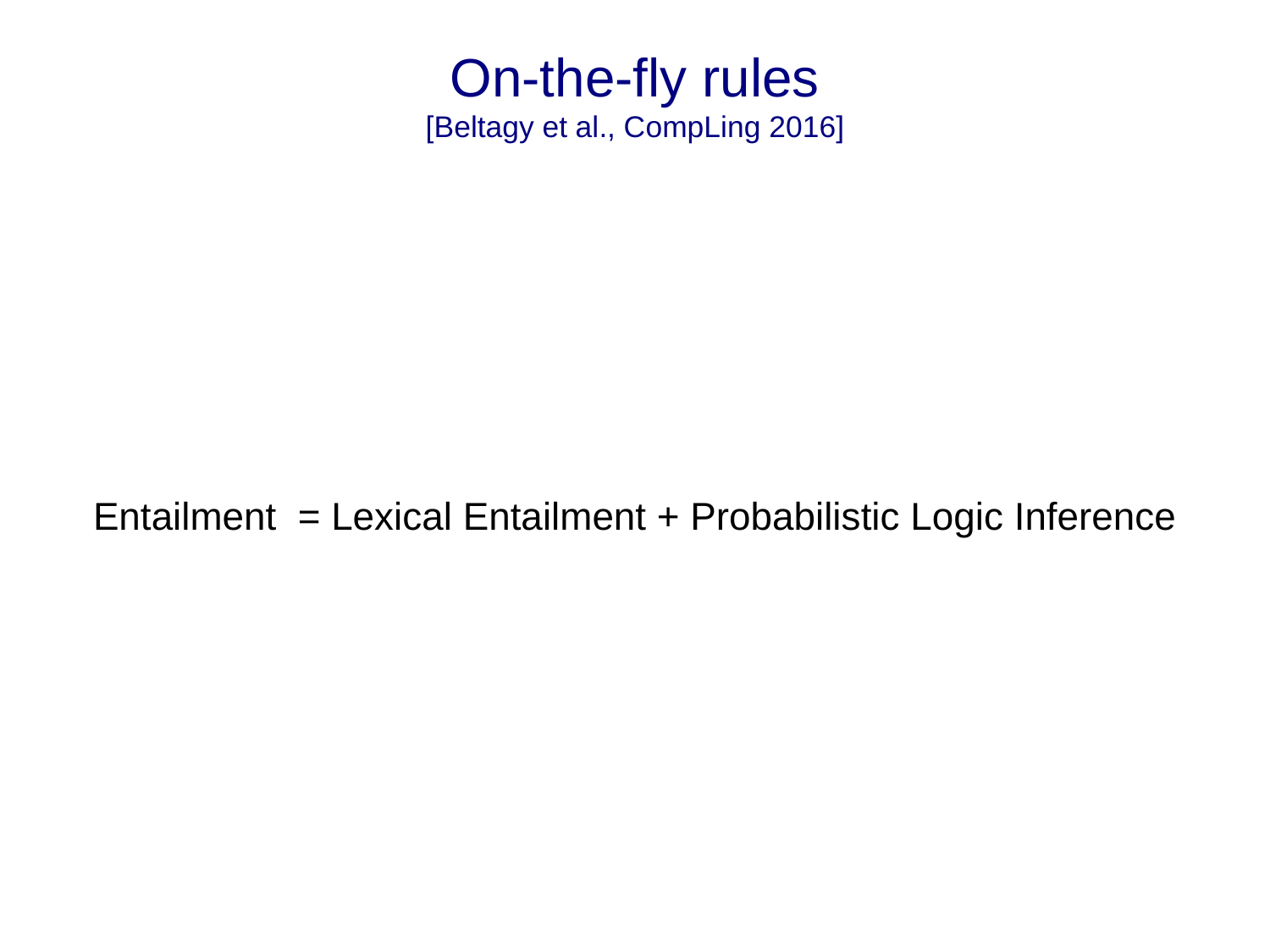

# On-the-fly rules
[Beltagy et al., CompLing 2016]
Entailment  = Lexical Entailment + Probabilistic Logic Inference
43